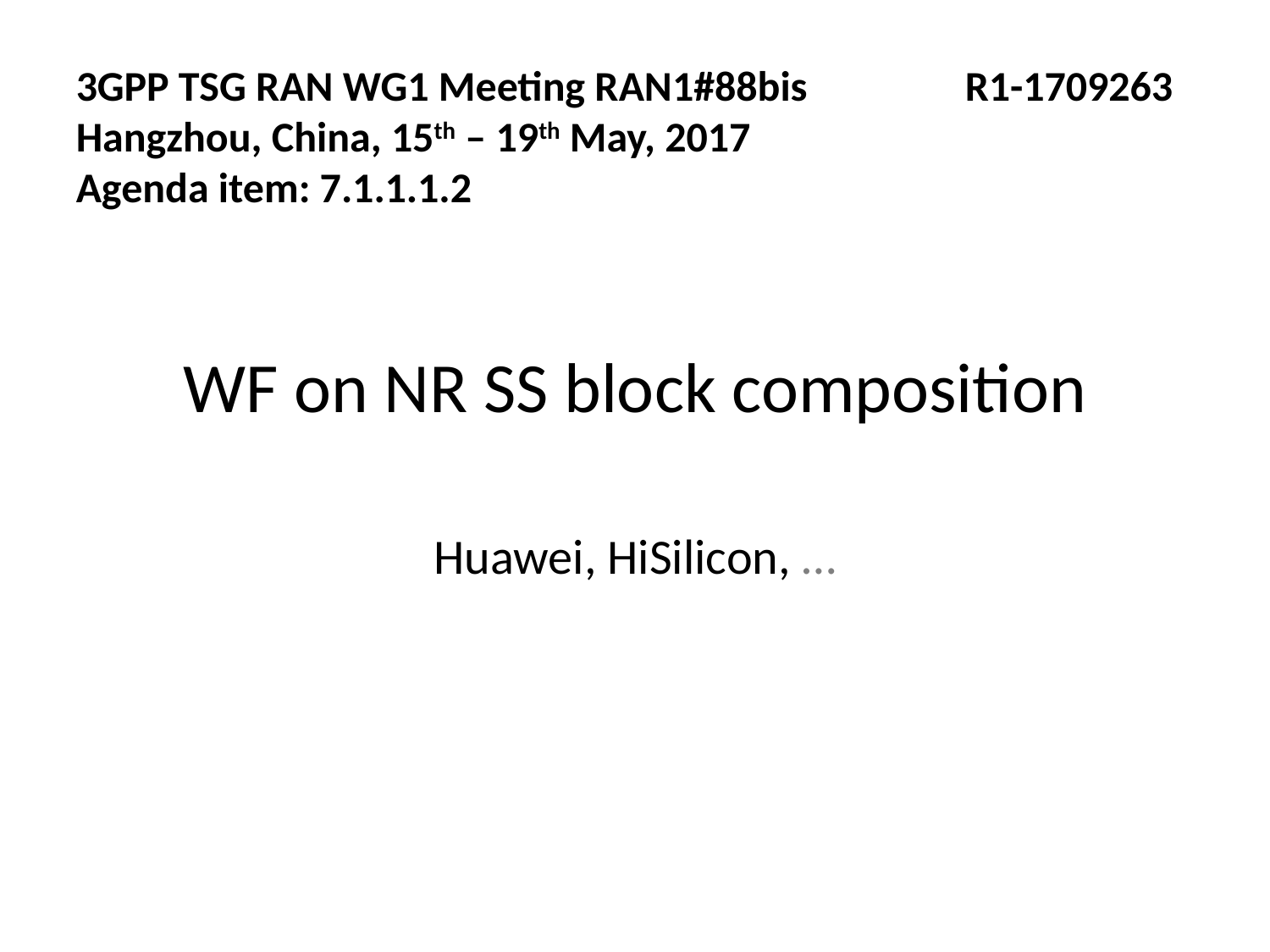

3GPP TSG RAN WG1 Meeting RAN1#88bis		R1-1709263
Hangzhou, China, 15th – 19th May, 2017
Agenda item: 7.1.1.1.2
WF on NR SS block composition
Huawei, HiSilicon, …